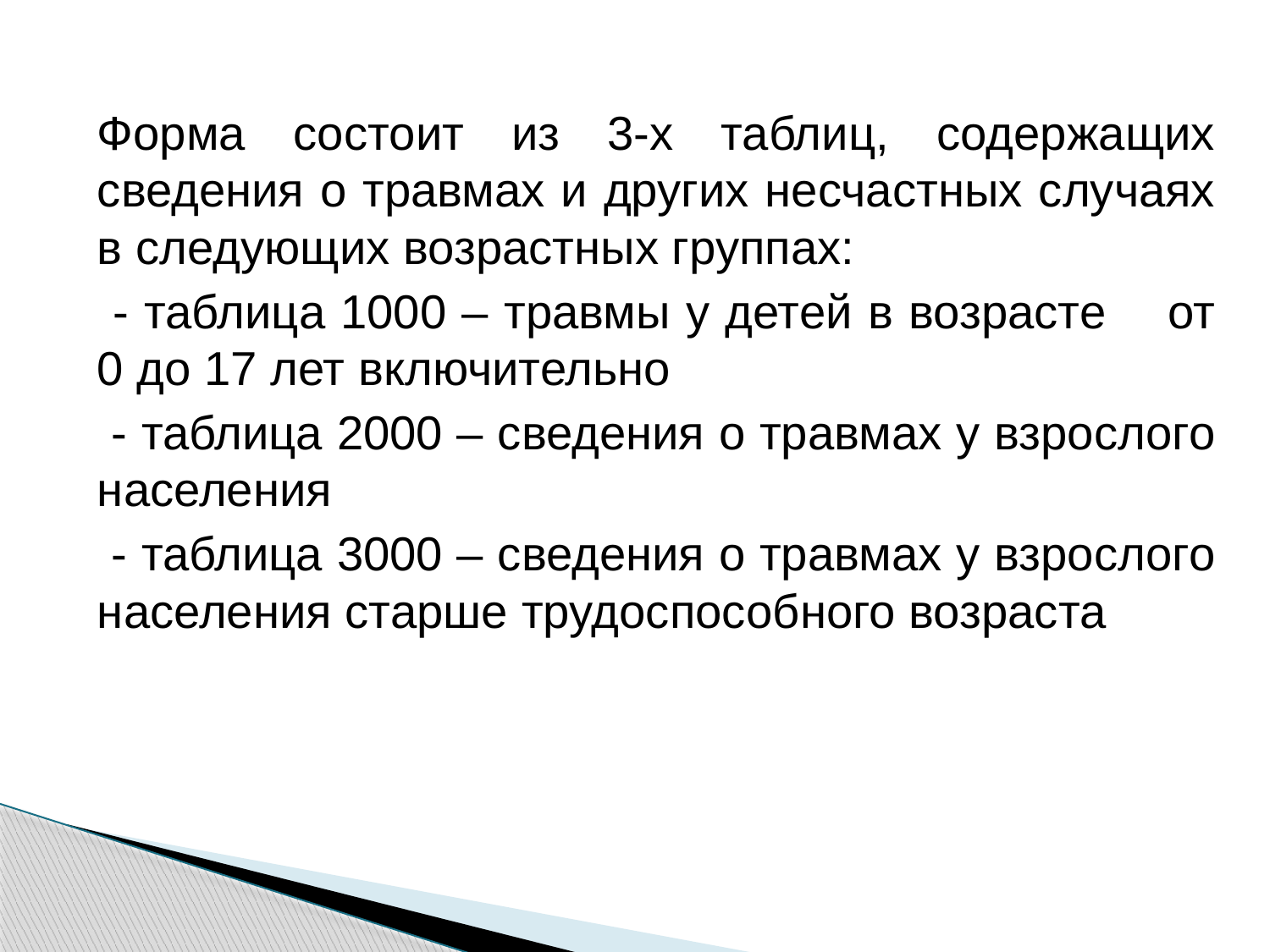

Форма состоит из 3-х таблиц, содержащих сведения о травмах и других несчастных случаях в следующих возрастных группах:
 - таблица 1000 – травмы у детей в возрасте    от 0 до 17 лет включительно
 - таблица 2000 – сведения о травмах у взрослого населения
 - таблица 3000 – сведения о травмах у взрослого населения старше трудоспособного возраста